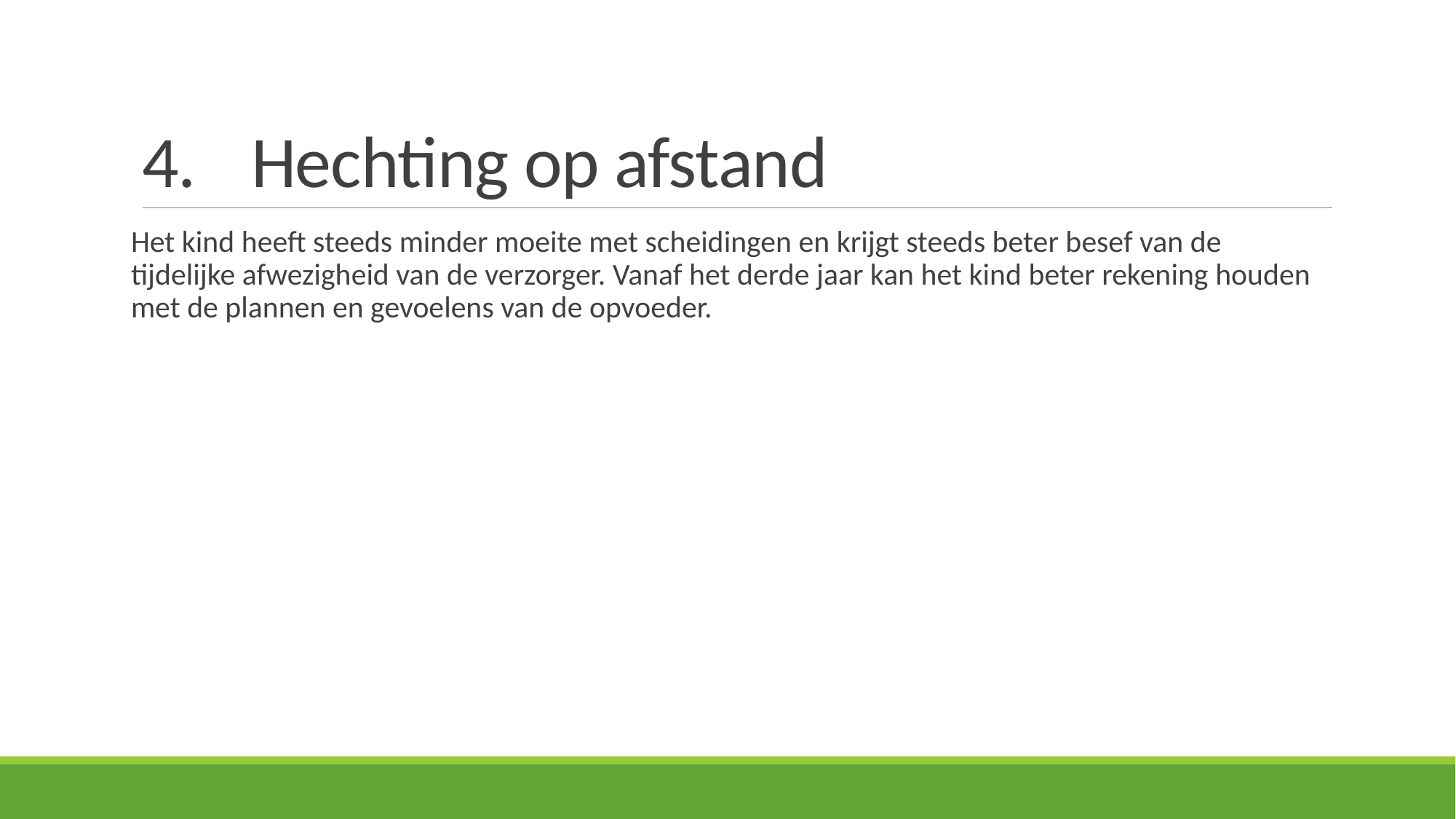

# 4.	Hechting op afstand
Het kind heeft steeds minder moeite met scheidingen en krijgt steeds beter besef van de tijdelijke afwezigheid van de verzorger. Vanaf het derde jaar kan het kind beter rekening houden met de plannen en gevoelens van de opvoeder.